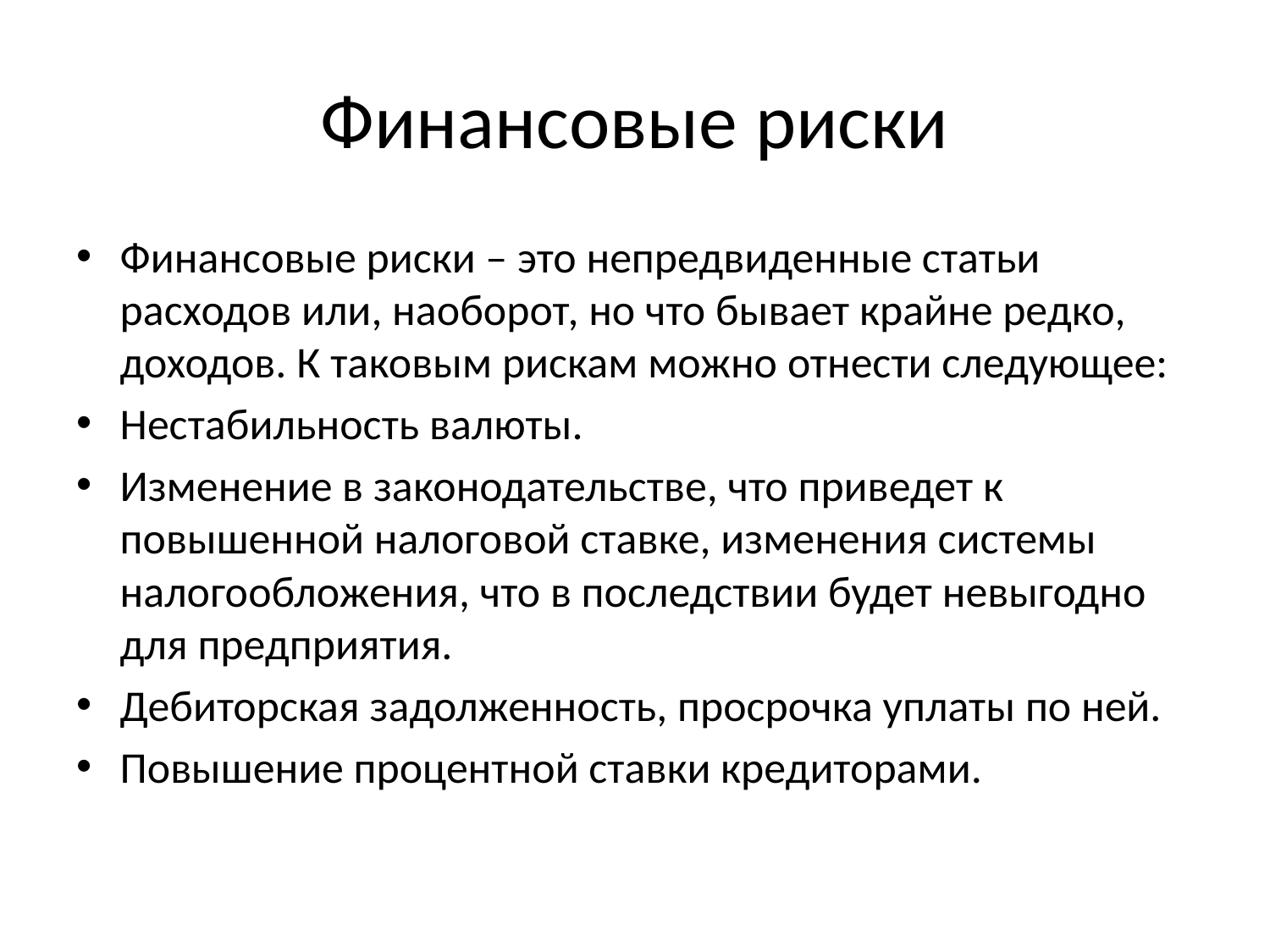

# Финансовые риски
Финансовые риски – это непредвиденные статьи расходов или, наоборот, но что бывает крайне редко, доходов. К таковым рискам можно отнести следующее:
Нестабильность валюты.
Изменение в законодательстве, что приведет к повышенной налоговой ставке, изменения системы налогообложения, что в последствии будет невыгодно для предприятия.
Дебиторская задолженность, просрочка уплаты по ней.
Повышение процентной ставки кредиторами.